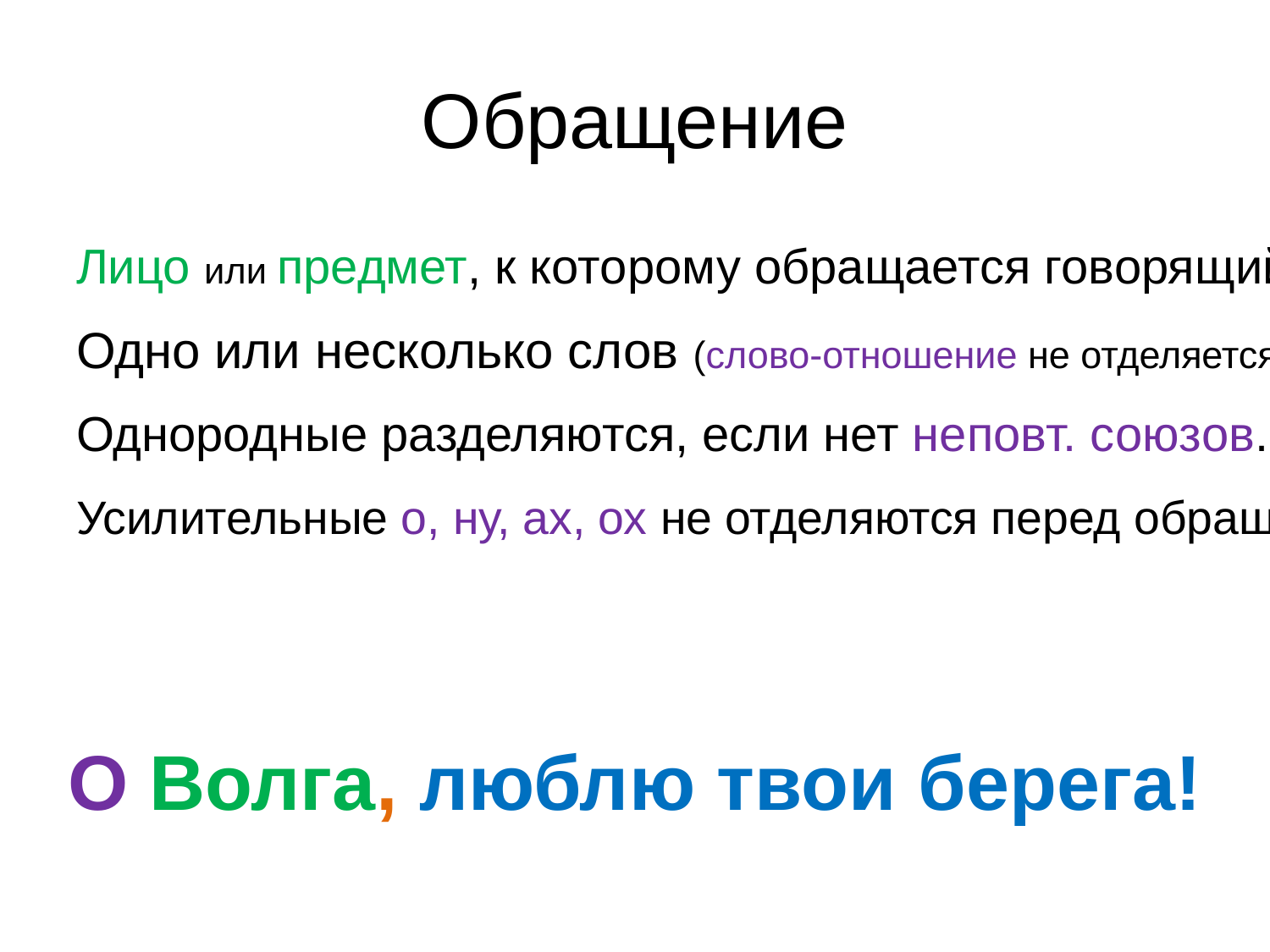

# Обращение
Лицо или предмет, к которому обращается говорящий.
Одно или несколько слов (слово-отношение не отделяется).
Однородные разделяются, если нет неповт. союзов.
Усилительные о, ну, ах, ох не отделяются перед обращ.
О Волга, люблю твои берега!